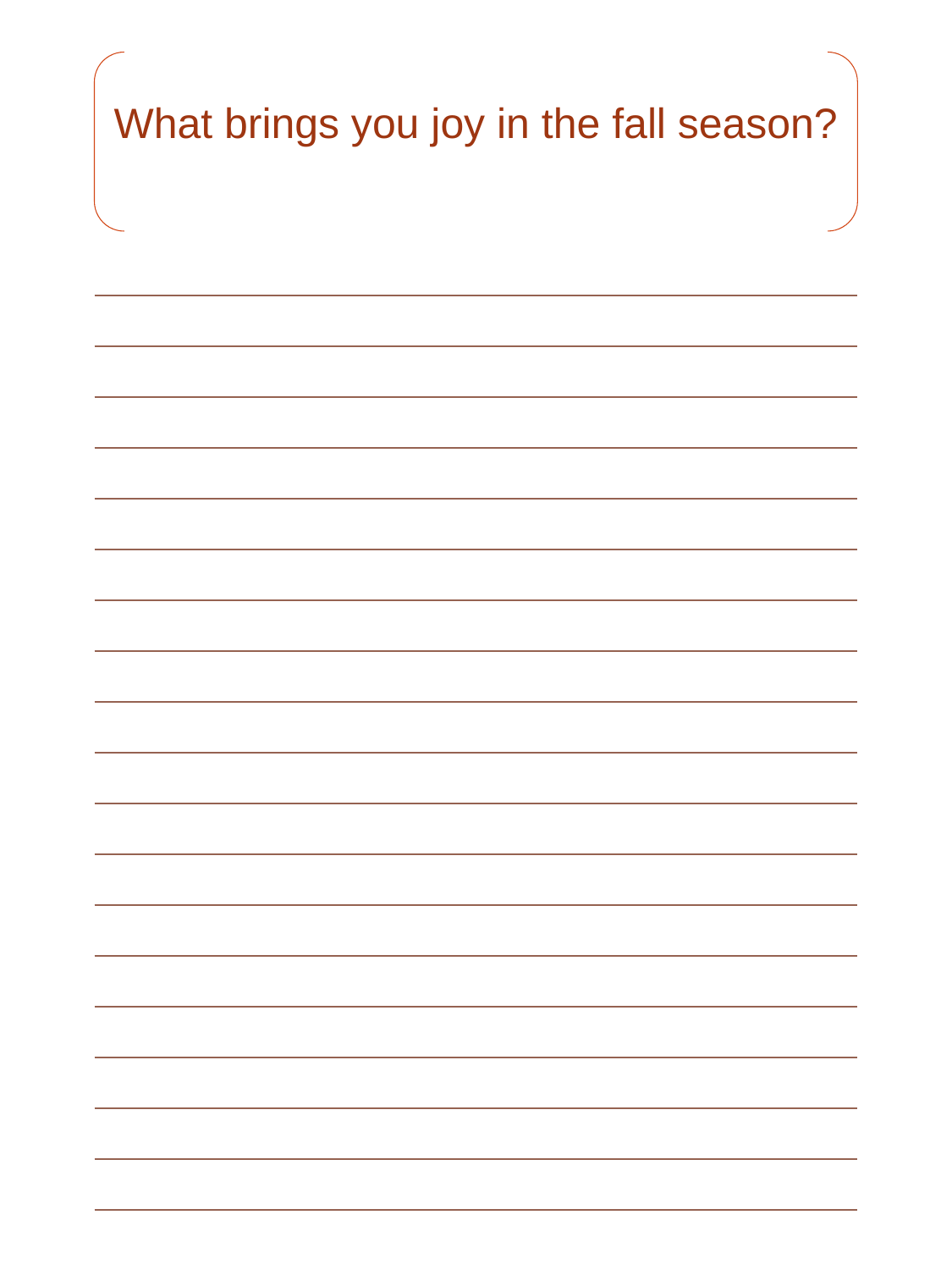

What brings you joy in the fall season?
|  |
| --- |
|  |
|  |
|  |
|  |
|  |
|  |
|  |
|  |
|  |
|  |
|  |
|  |
|  |
|  |
|  |
|  |
|  |